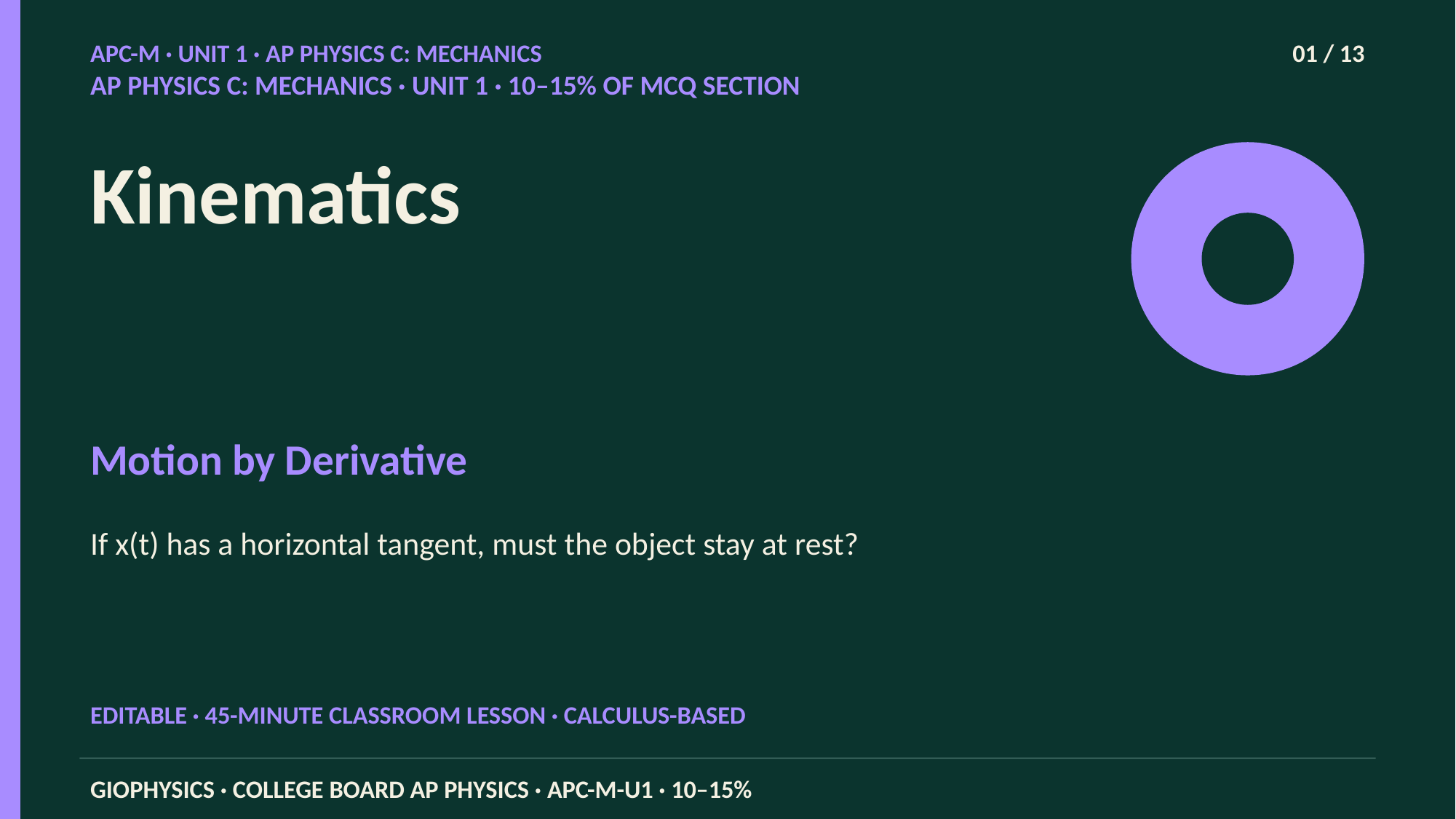

APC-M · UNIT 1 · AP PHYSICS C: MECHANICS
01 / 13
AP PHYSICS C: MECHANICS · UNIT 1 · 10–15% OF MCQ SECTION
Kinematics

Motion by Derivative
If x(t) has a horizontal tangent, must the object stay at rest?
EDITABLE · 45-MINUTE CLASSROOM LESSON · CALCULUS-BASED

GIOPHYSICS · COLLEGE BOARD AP PHYSICS · APC-M-U1 · 10–15%